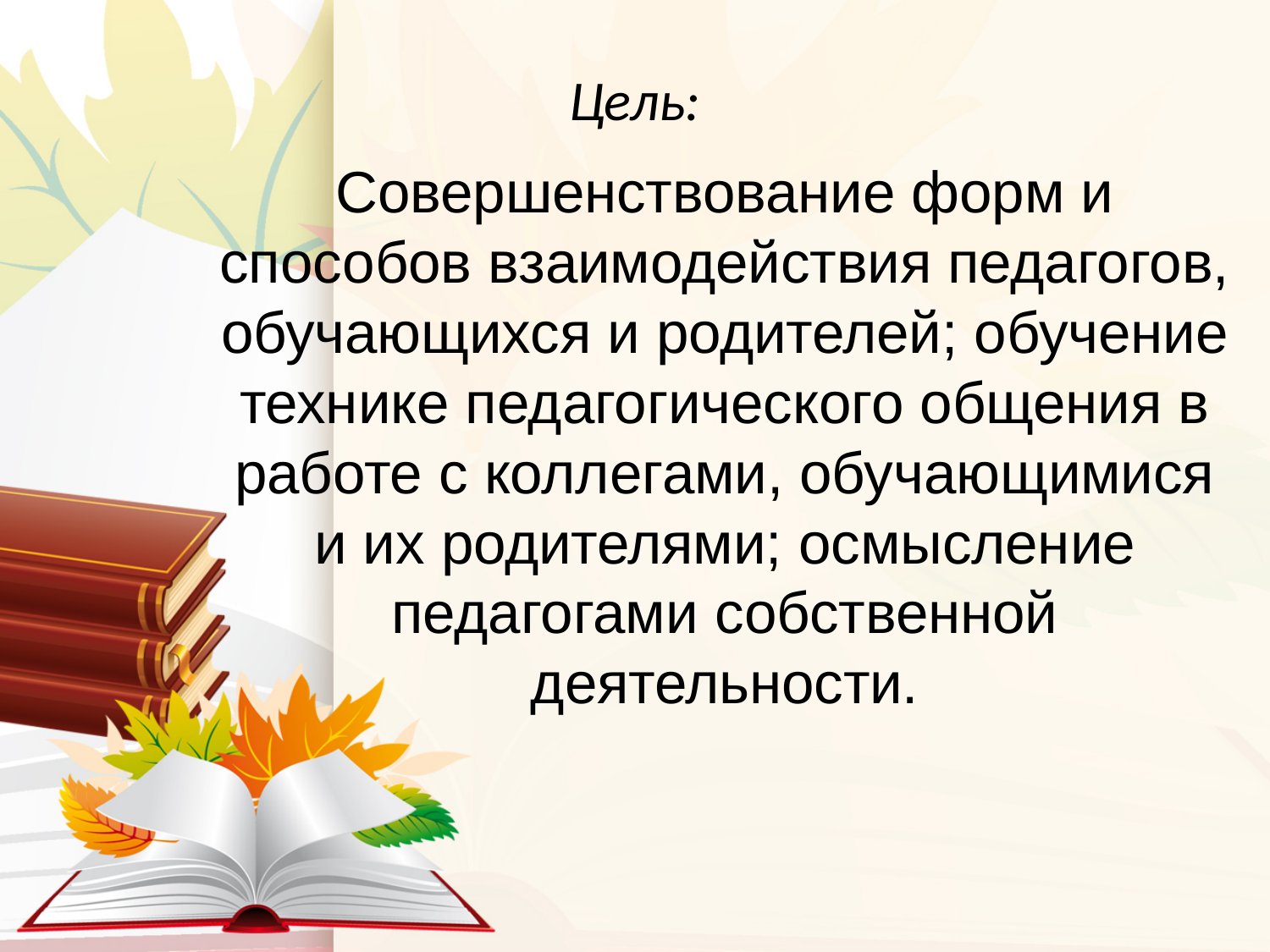

# Цель:
Совершенствование форм и способов взаимодействия педагогов, обучающихся и родителей; обучение технике педагогического общения в работе с коллегами, обучающимися и их родителями; осмысление педагогами собственной деятельности.